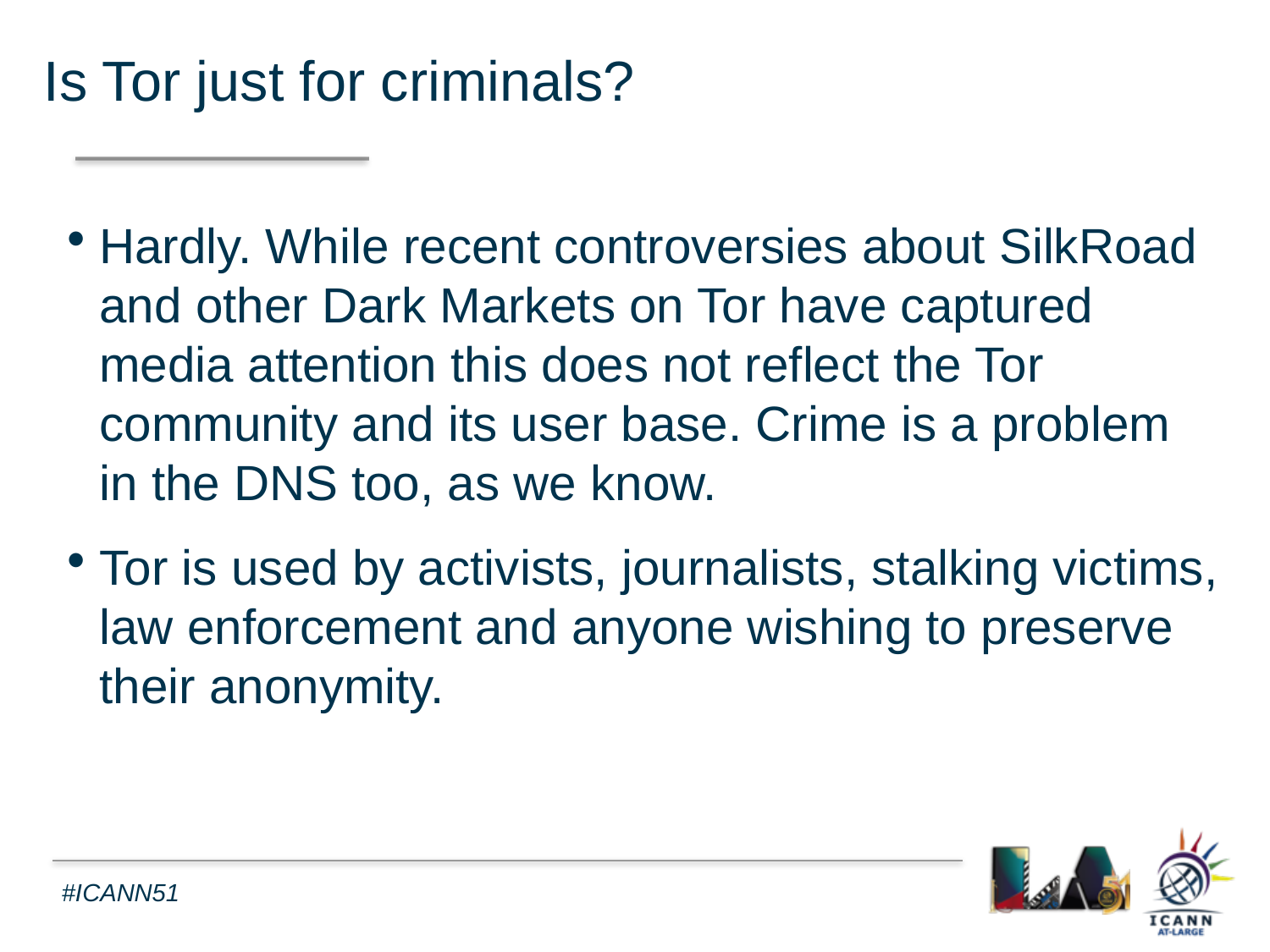

Is Tor just for criminals?
Hardly. While recent controversies about SilkRoad and other Dark Markets on Tor have captured media attention this does not reflect the Tor community and its user base. Crime is a problem in the DNS too, as we know.
Tor is used by activists, journalists, stalking victims, law enforcement and anyone wishing to preserve their anonymity.